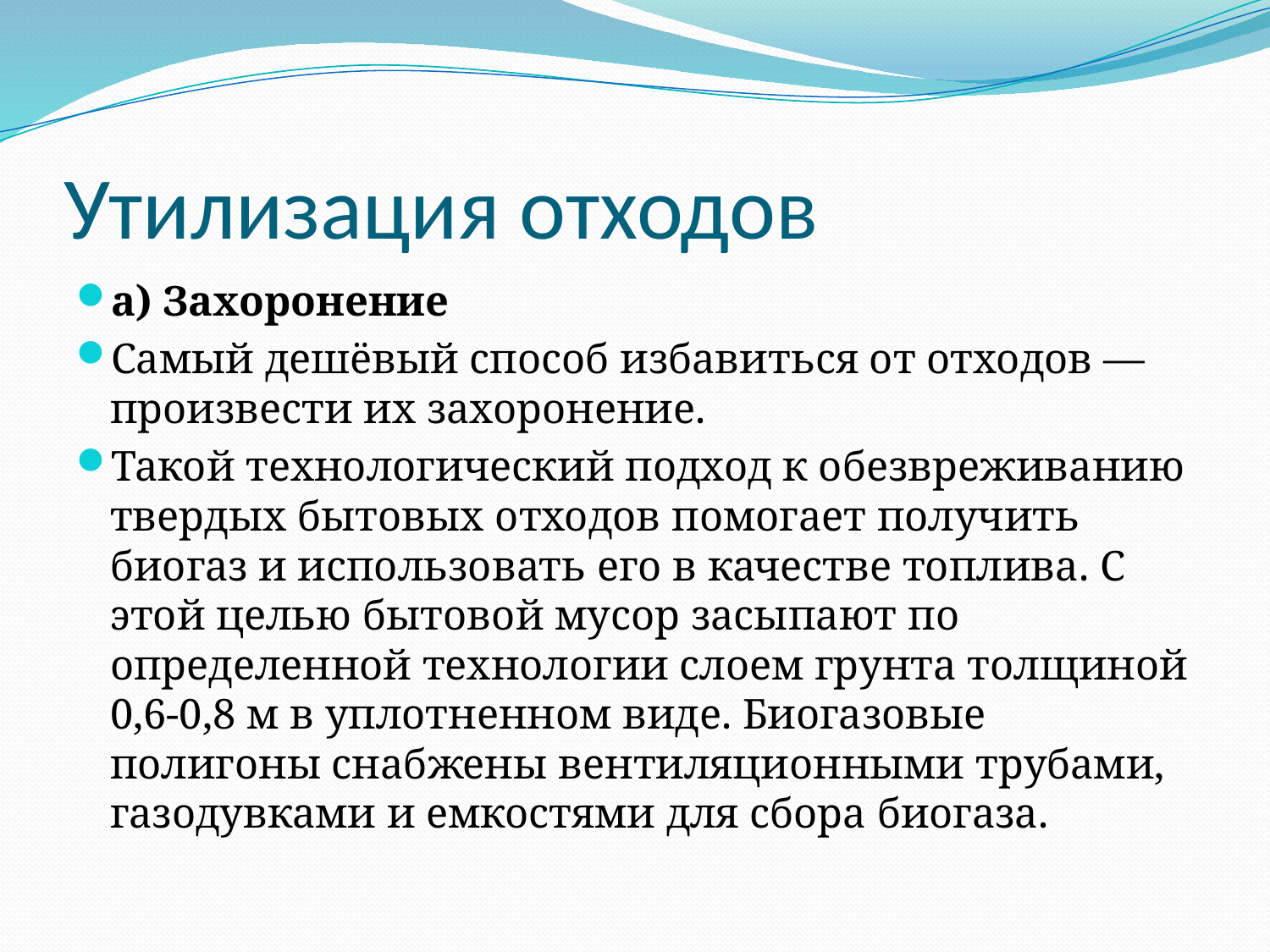

# Утилизация отходов
а) Захоронение
Самый дешёвый способ избавиться от отходов — произвести их захоронение.
Такой технологический подход к обезвреживанию твердых бытовых отходов помогает получить биогаз и использовать его в качестве топлива. С этой целью бытовой мусор засыпают по определенной технологии слоем грунта толщиной 0,6-0,8 м в уплотненном виде. Биогазовые полигоны снабжены вентиляционными трубами, газодувками и емкостями для сбора биогаза.